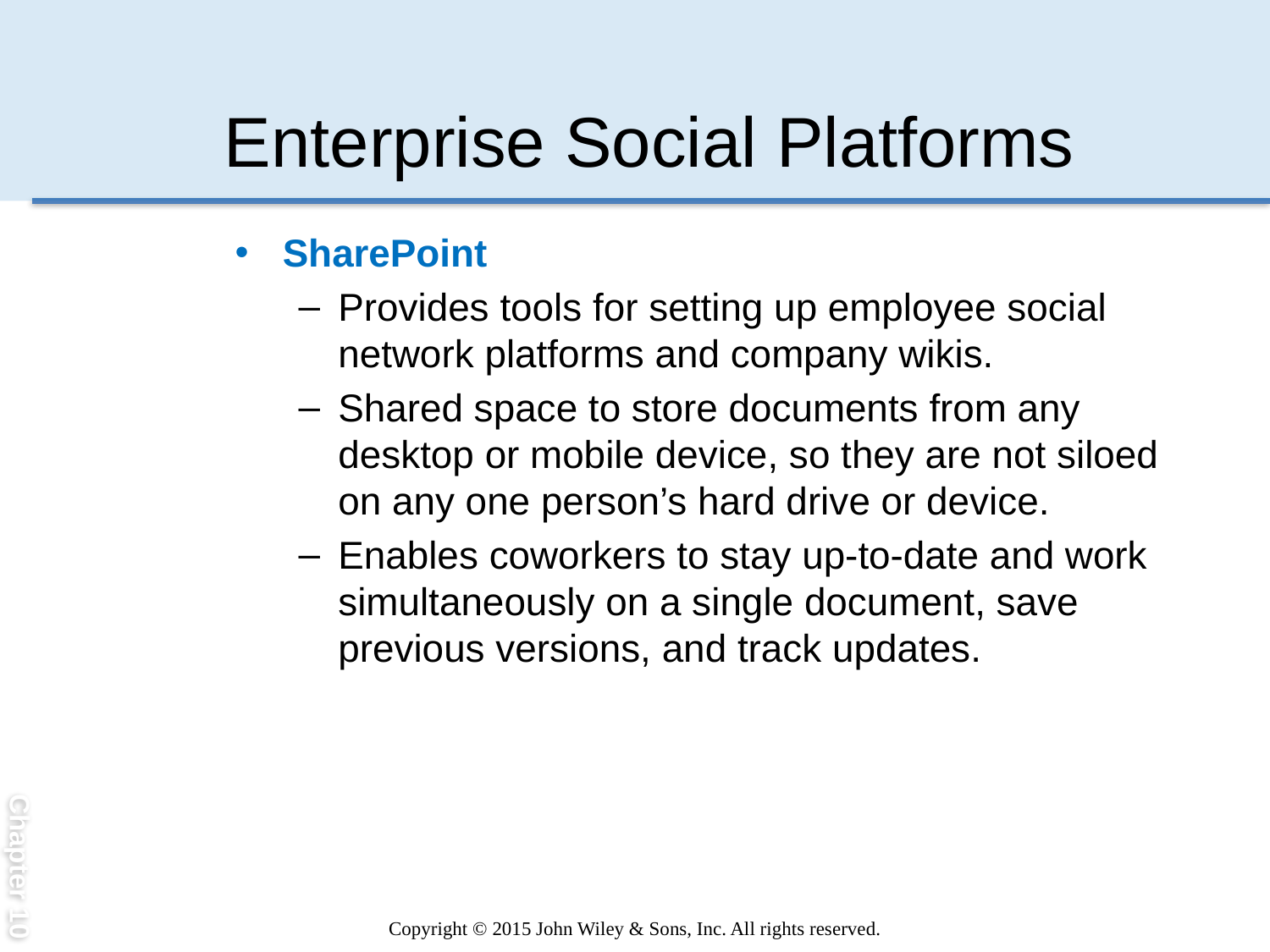

Chapter 10
Enterprise Social Platforms
SharePoint
Provides tools for setting up employee social network platforms and company wikis.
Shared space to store documents from any desktop or mobile device, so they are not siloed on any one person’s hard drive or device.
Enables coworkers to stay up-to-date and work simultaneously on a single document, save previous versions, and track updates.